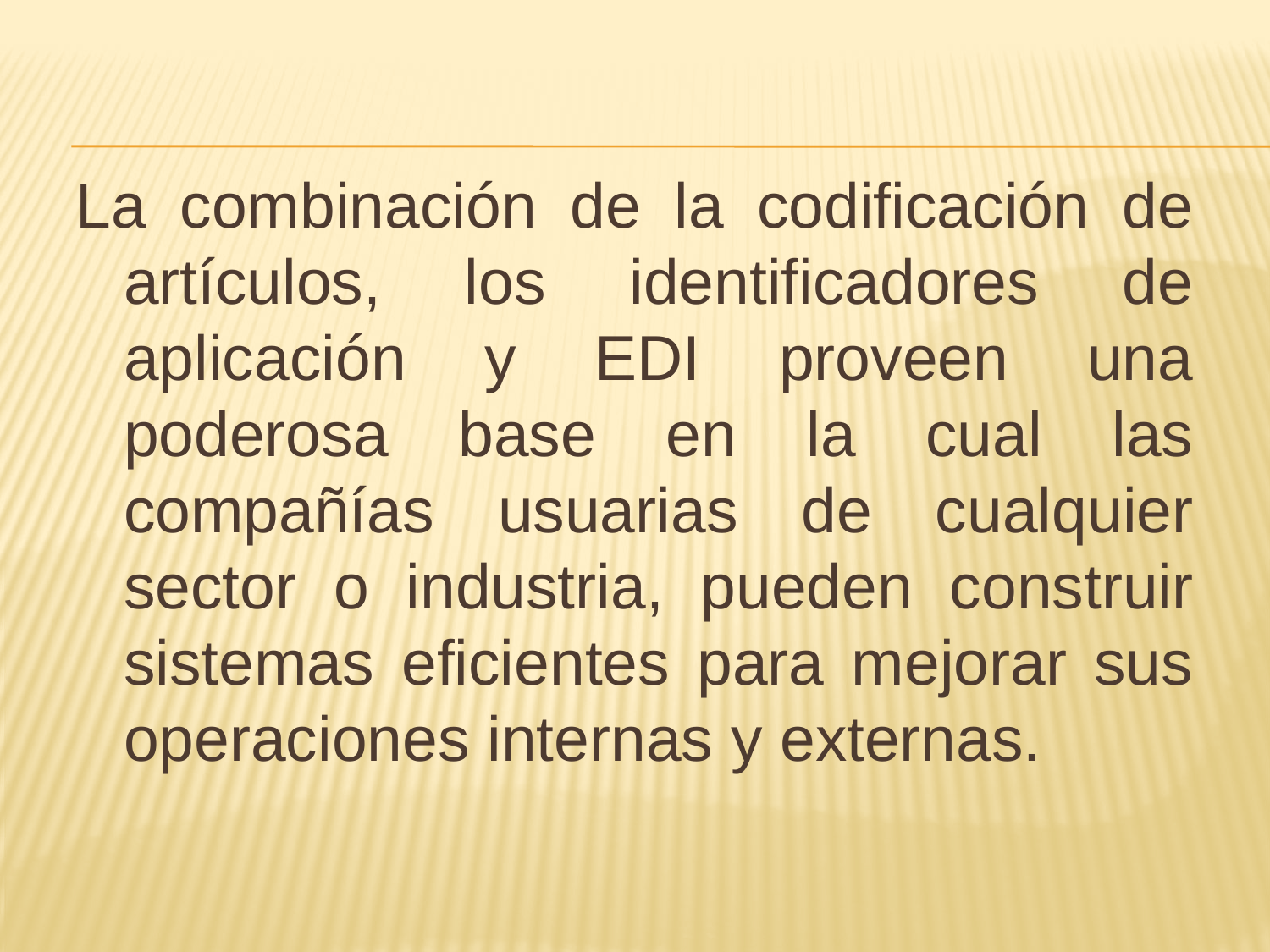

#
La combinación de la codificación de artículos, los identificadores de aplicación y EDI proveen una poderosa base en la cual las compañías usuarias de cualquier sector o industria, pueden construir sistemas eficientes para mejorar sus operaciones internas y externas.